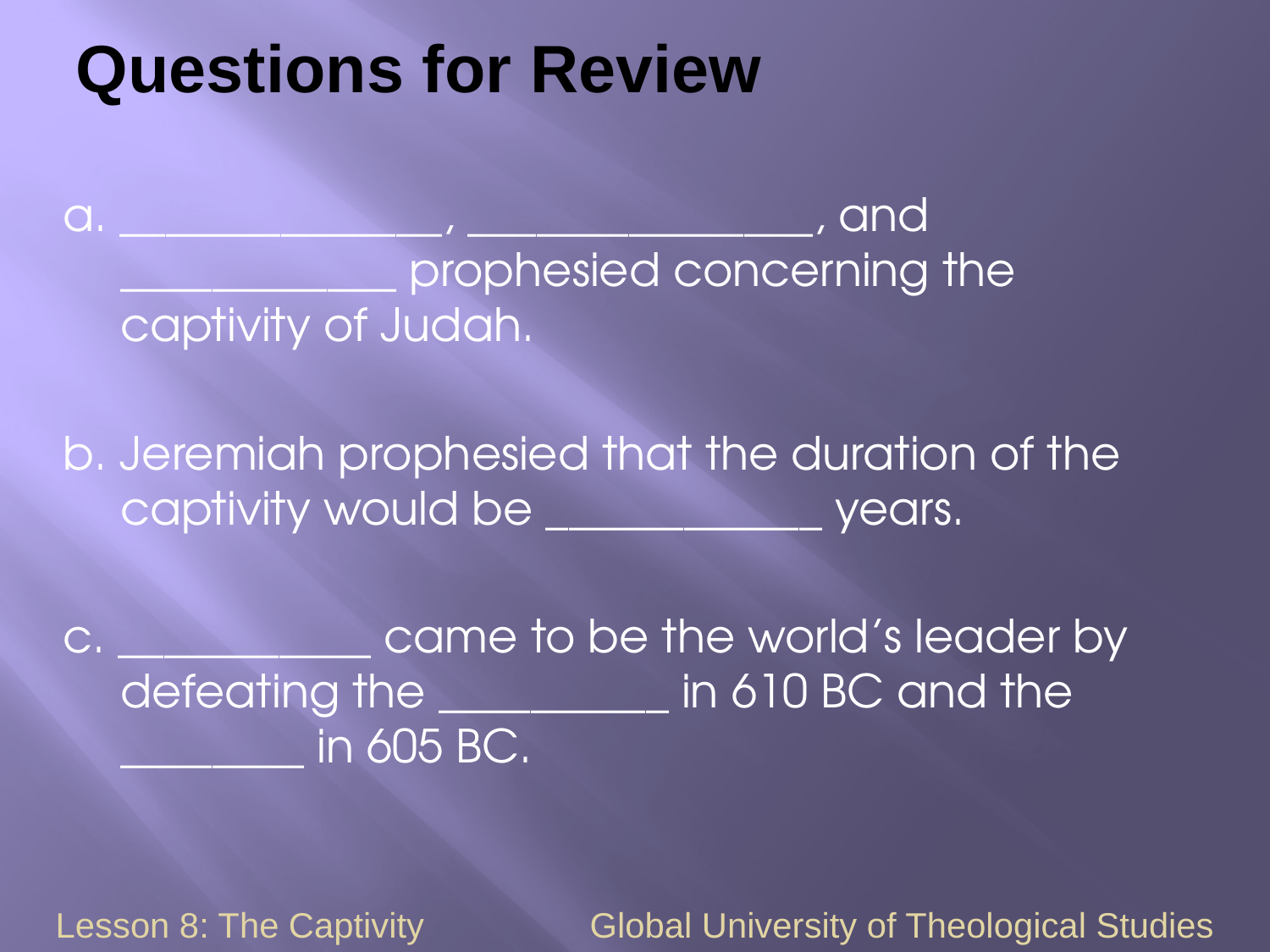

# Questions for Review
a. ______________, _______________, and ____________ prophesied concerning the captivity of Judah.

b. Jeremiah prophesied that the duration of the captivity would be ____________ years.

c. ___________ came to be the world’s leader by defeating the __________ in 610 BC and the ________ in 605 BC.

Lesson 8: The Captivity                 Global University of Theological Studies